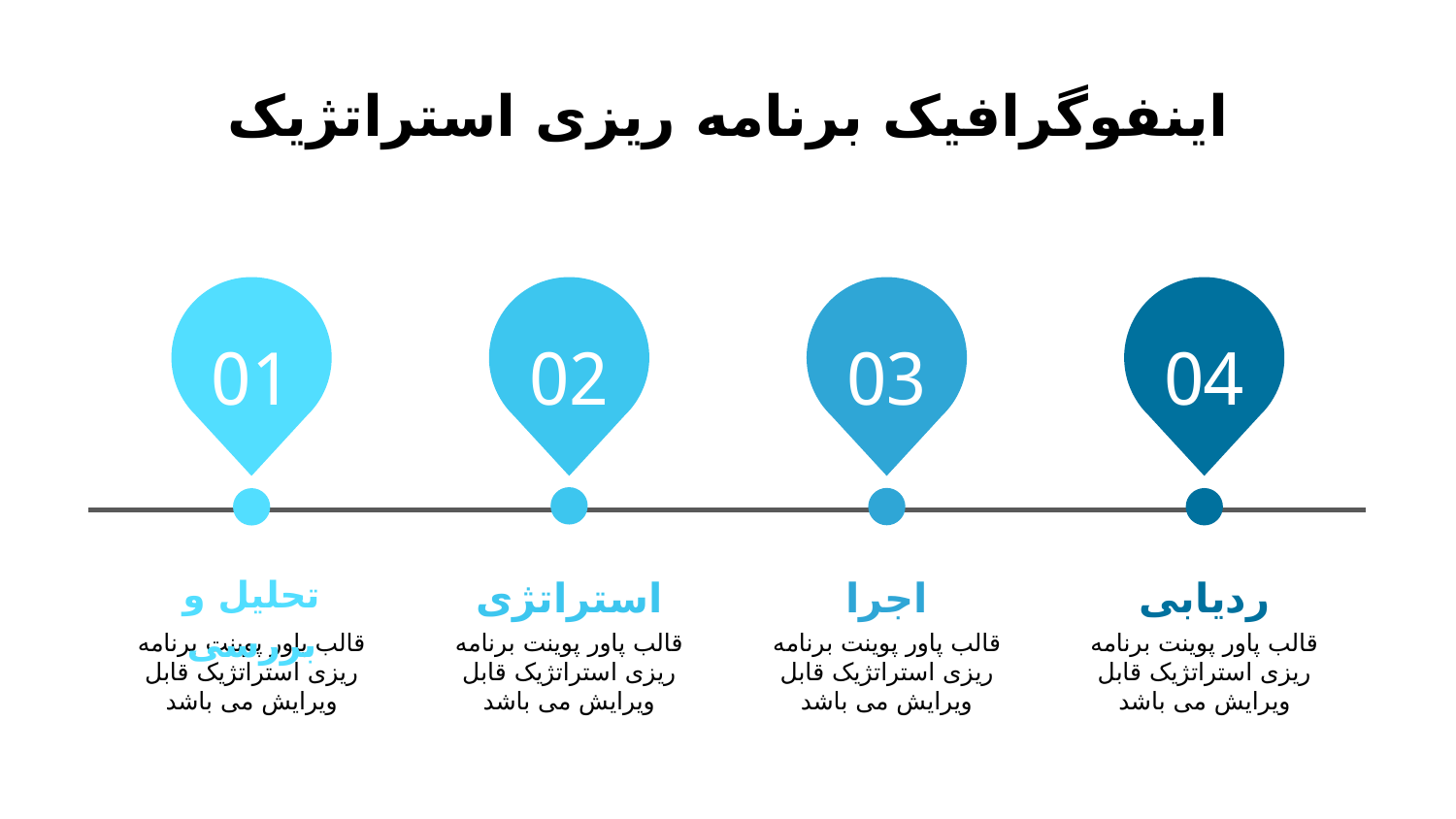

# اینفوگرافیک برنامه ریزی استراتژیک
01

تحلیل و بررسی
قالب پاور پوینت برنامه ریزی استراتژیک قابل ویرایش می باشد
02

استراتژی
قالب پاور پوینت برنامه ریزی استراتژیک قابل ویرایش می باشد

03

اجرا
قالب پاور پوینت برنامه ریزی استراتژیک قابل ویرایش می باشد
04

ردیابی
قالب پاور پوینت برنامه ریزی استراتژیک قابل ویرایش می باشد